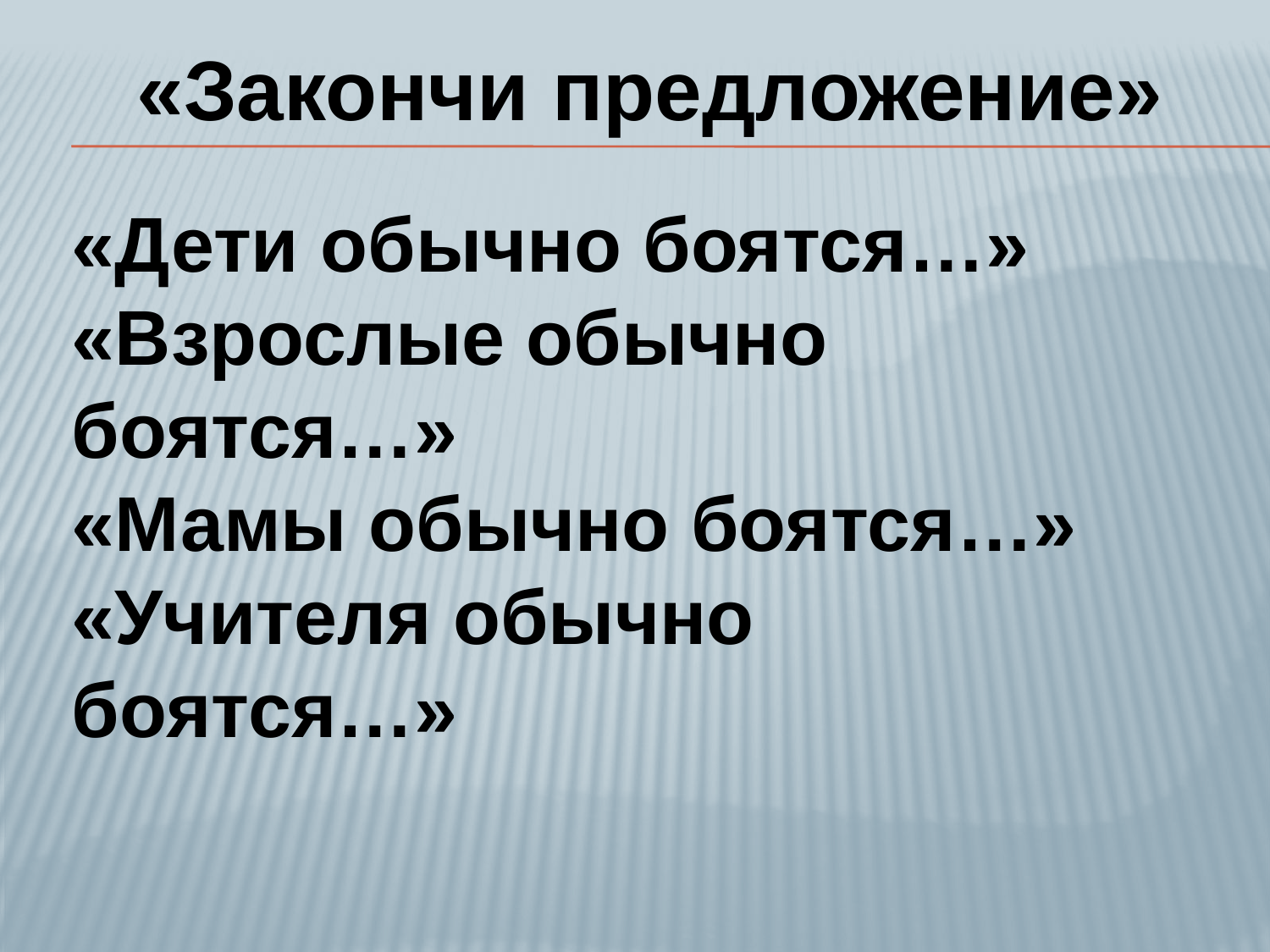

«Закончи предложение»
«Дети обычно боятся…»
«Взрослые обычно боятся…»
«Мамы обычно боятся…»
«Учителя обычно боятся…»